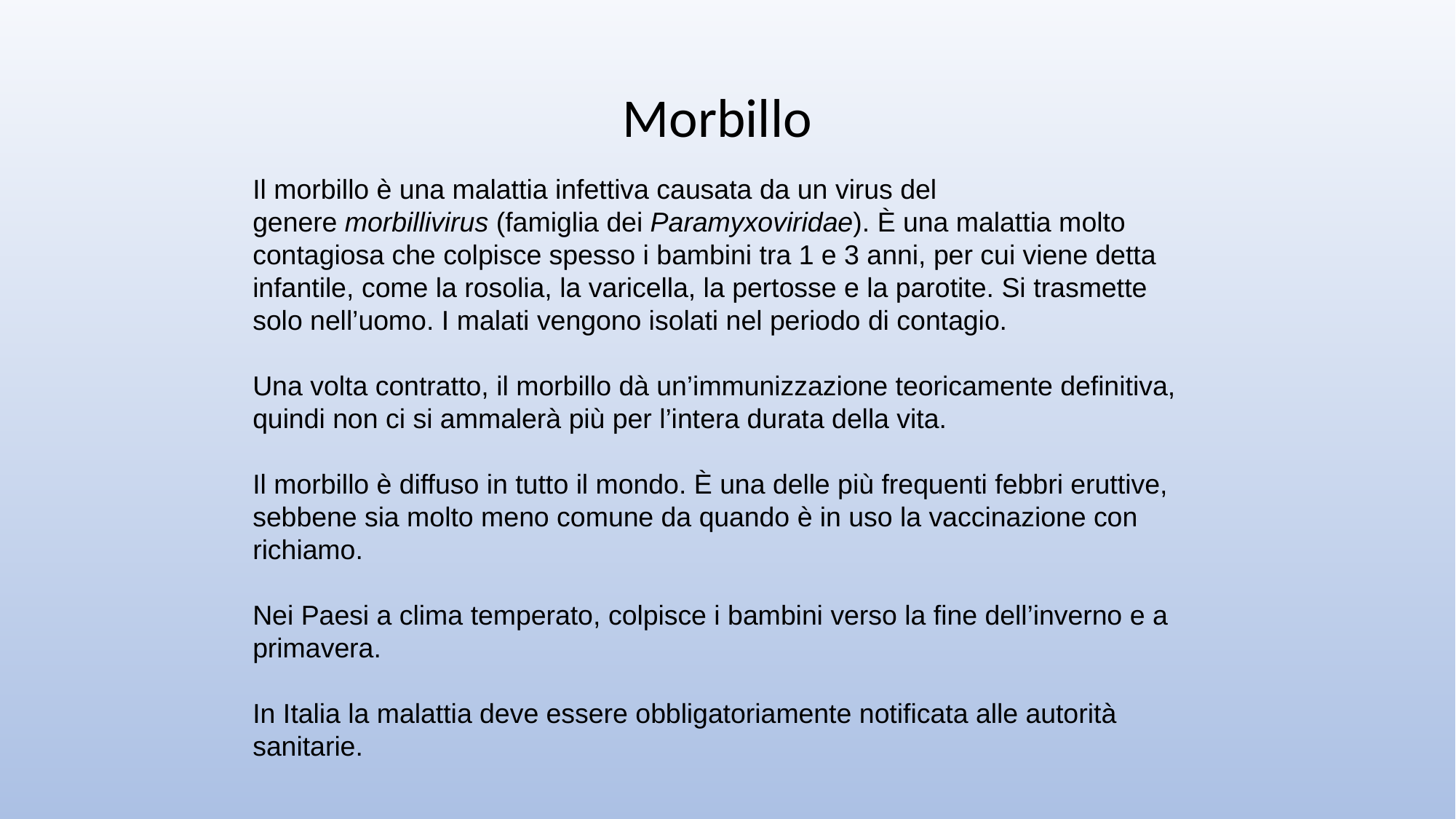

Morbillo
Il morbillo è una malattia infettiva causata da un virus del genere morbillivirus (famiglia dei Paramyxoviridae). È una malattia molto contagiosa che colpisce spesso i bambini tra 1 e 3 anni, per cui viene detta infantile, come la rosolia, la varicella, la pertosse e la parotite. Si trasmette solo nell’uomo. I malati vengono isolati nel periodo di contagio.

Una volta contratto, il morbillo dà un’immunizzazione teoricamente definitiva, quindi non ci si ammalerà più per l’intera durata della vita.

Il morbillo è diffuso in tutto il mondo. È una delle più frequenti febbri eruttive, sebbene sia molto meno comune da quando è in uso la vaccinazione con richiamo.

Nei Paesi a clima temperato, colpisce i bambini verso la fine dell’inverno e a primavera.

In Italia la malattia deve essere obbligatoriamente notificata alle autorità sanitarie.